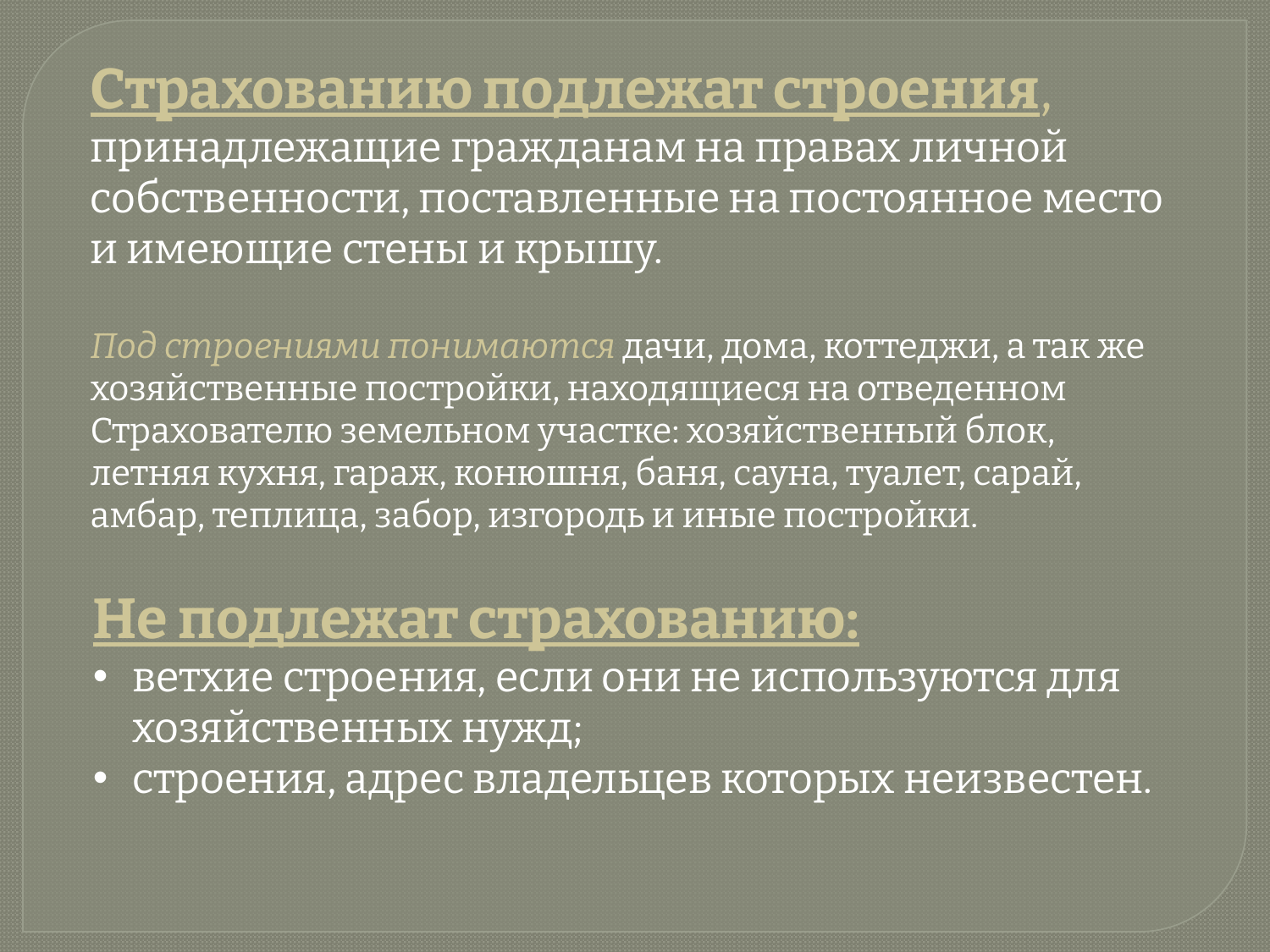

Страхованию подлежат строения,
принадлежащие гражданам на правах личной собственности, поставленные на постоянное место и имеющие стены и крышу.

Под строениями понимаются дачи, дома, коттеджи, а так же хозяйственные постройки, находящиеся на отведенном Страхователю земельном участке: хозяйственный блок, летняя кухня, гараж, конюшня, баня, сауна, туалет, сарай, амбар, теплица, забор, изгородь и иные постройки.
Не подлежат страхованию:
ветхие строения, если они не используются для хозяйственных нужд;
строения, адрес владельцев которых неизвестен.